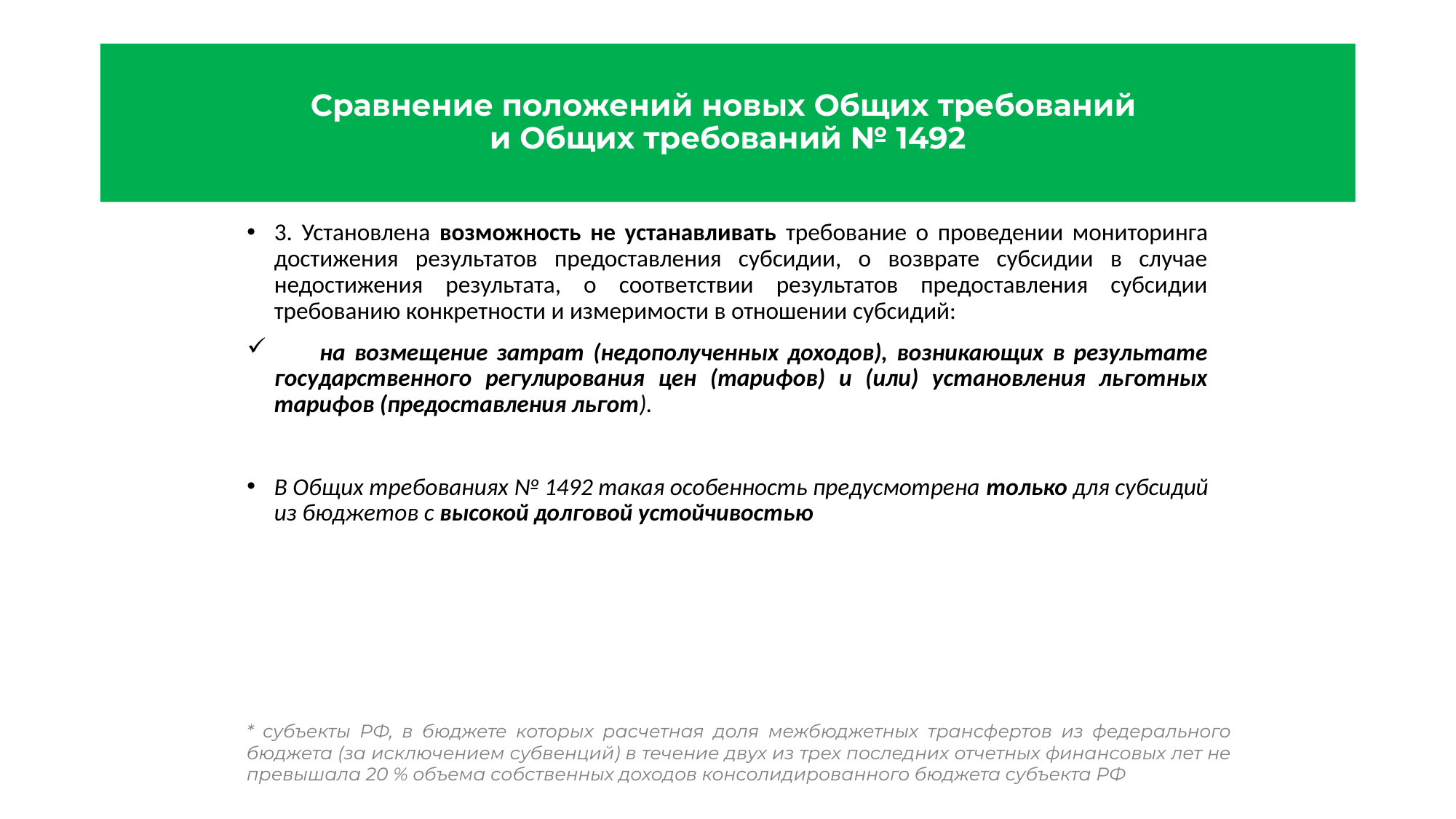

# Сравнение положений новых Общих требований и Общих требований № 1492
3. Установлена возможность не устанавливать требование о проведении мониторинга достижения результатов предоставления субсидии, о возврате субсидии в случае недостижения результата, о соответствии результатов предоставления субсидии требованию конкретности и измеримости в отношении субсидий:
     на возмещение затрат (недополученных доходов), возникающих в результате государственного регулирования цен (тарифов) и (или) установления льготных тарифов (предоставления льгот).

В Общих требованиях № 1492 такая особенность предусмотрена только для субсидий из бюджетов с высокой долговой устойчивостью

* субъекты РФ, в бюджете которых расчетная доля межбюджетных трансфертов из федерального бюджета (за исключением субвенций) в течение двух из трех последних отчетных финансовых лет не превышала 20 % объема собственных доходов консолидированного бюджета субъекта РФ